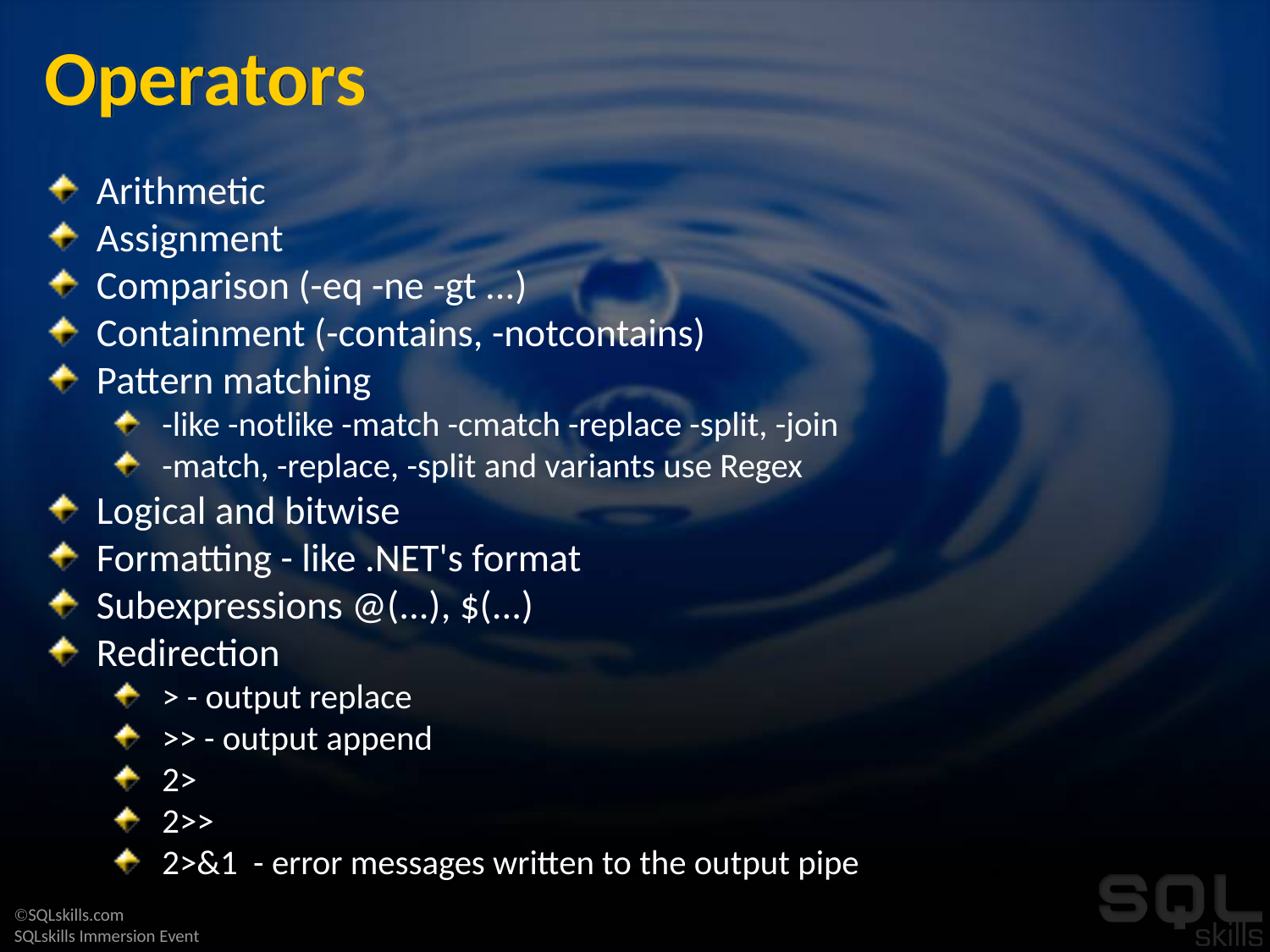

# Operators
Arithmetic
Assignment
Comparison (-eq -ne -gt ...)
Containment (-contains, -notcontains)
Pattern matching
-like -notlike -match -cmatch -replace -split, -join
-match, -replace, -split and variants use Regex
Logical and bitwise
Formatting - like .NET's format
Subexpressions @(...), $(...)
Redirection
> - output replace
>> - output append
2>
2>>
2>&1  - error messages written to the output pipe